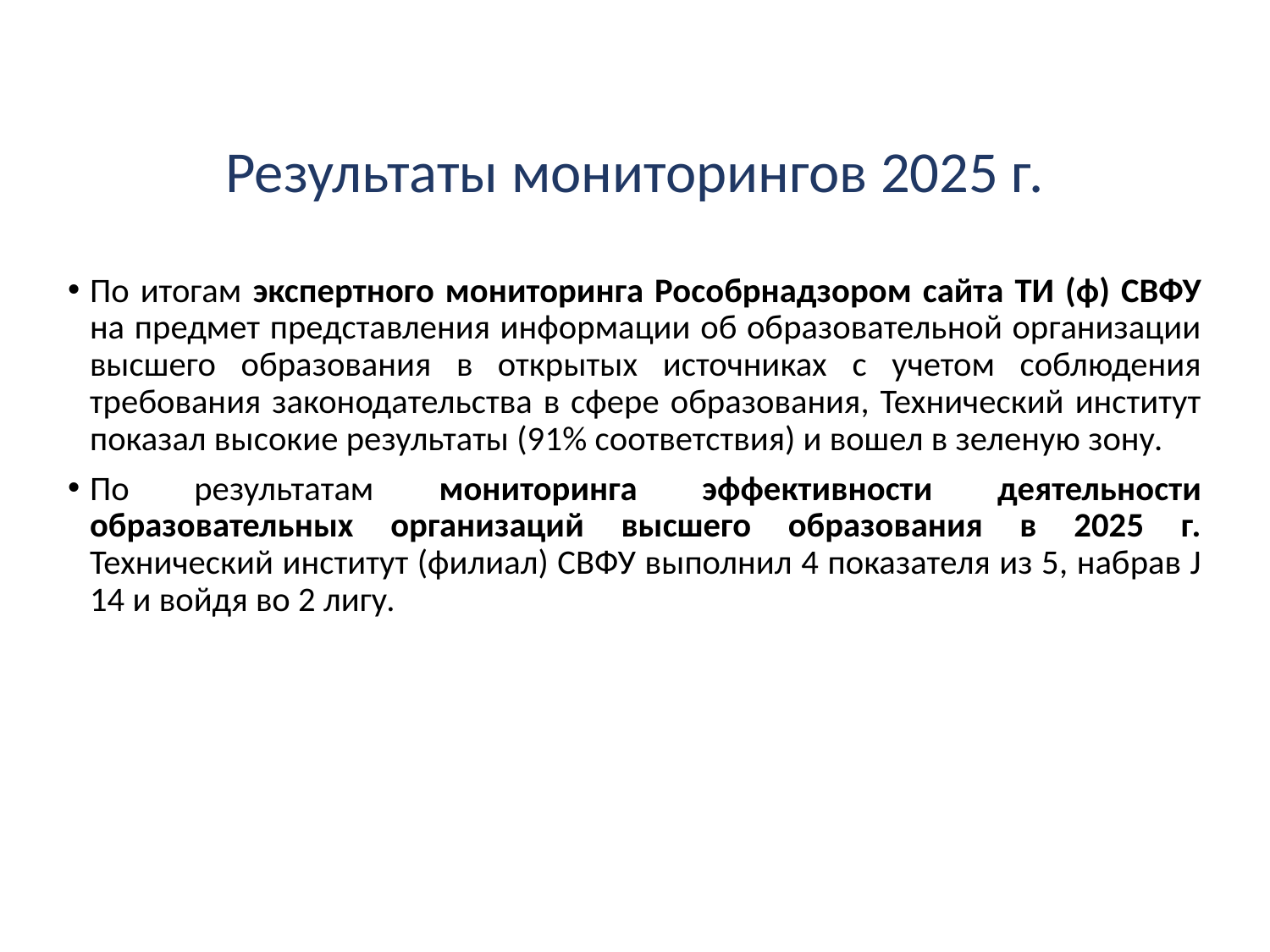

# Результаты мониторингов 2025 г.
По итогам экспертного мониторинга Рособрнадзором сайта ТИ (ф) СВФУ на предмет представления информации об образовательной организации высшего образования в открытых источниках с учетом соблюдения требования законодательства в сфере образования, Технический институт показал высокие результаты (91% соответствия) и вошел в зеленую зону.
По результатам мониторинга эффективности деятельности образовательных организаций высшего образования в 2025 г. Технический институт (филиал) СВФУ выполнил 4 показателя из 5, набрав J 14 и войдя во 2 лигу.